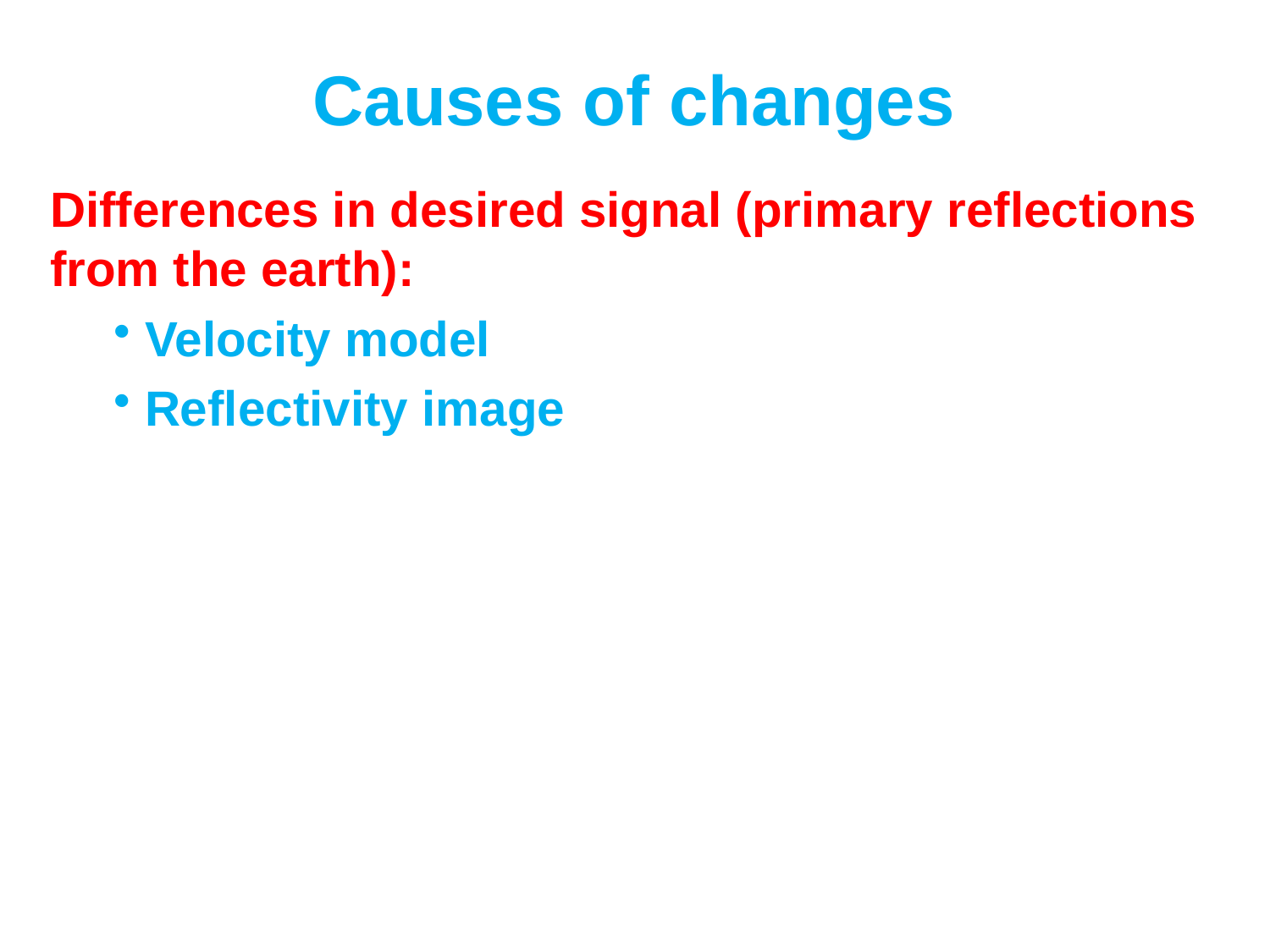

Causes of changes
Differences in desired signal (primary reflections from the earth):
 Velocity model
 Reflectivity image